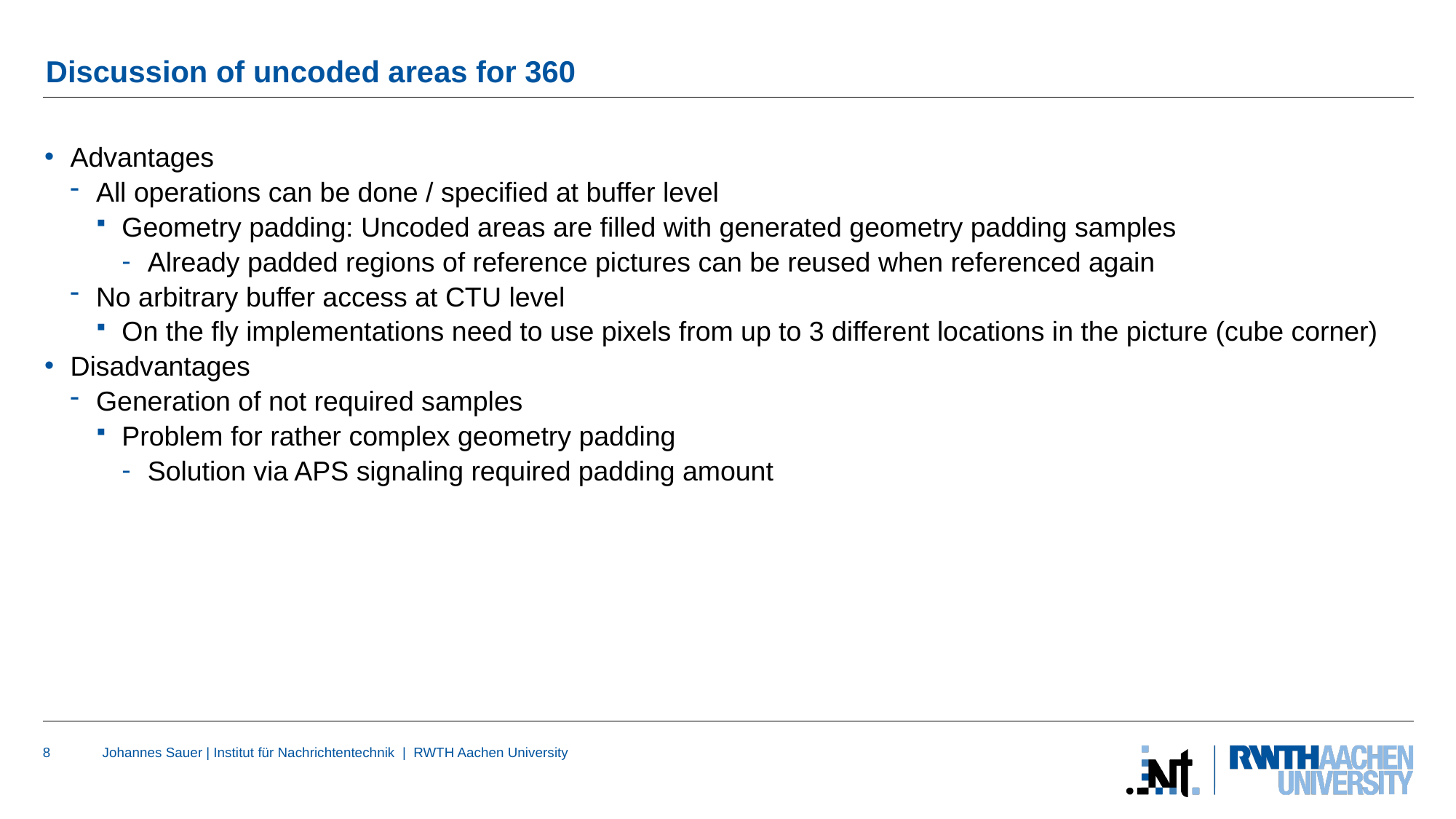

# Discussion of uncoded areas for 360
Advantages
All operations can be done / specified at buffer level
Geometry padding: Uncoded areas are filled with generated geometry padding samples
Already padded regions of reference pictures can be reused when referenced again
No arbitrary buffer access at CTU level
On the fly implementations need to use pixels from up to 3 different locations in the picture (cube corner)
Disadvantages
Generation of not required samples
Problem for rather complex geometry padding
Solution via APS signaling required padding amount